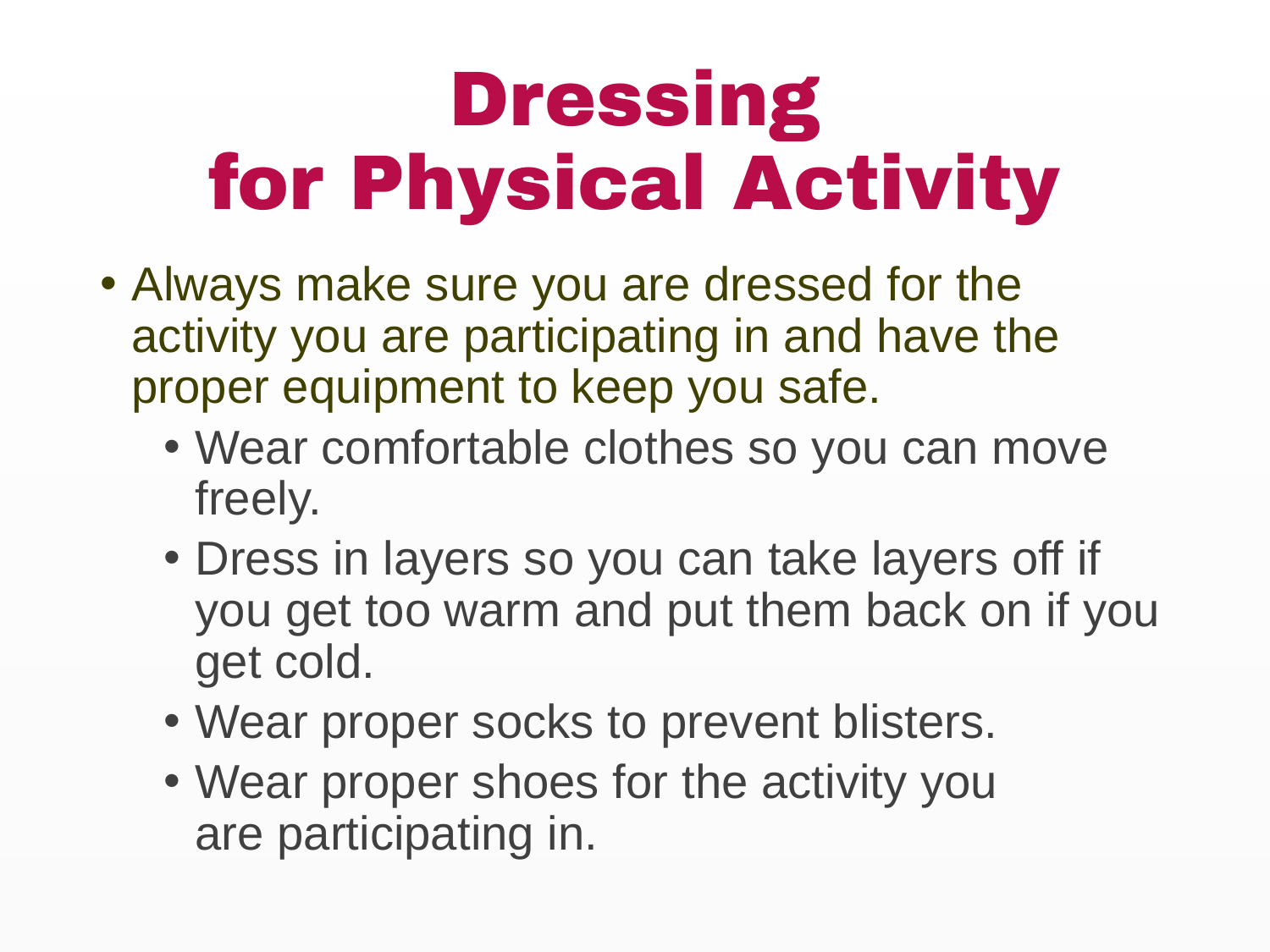

# Dressing for Physical Activity
Always make sure you are dressed for the activity you are participating in and have the proper equipment to keep you safe.
Wear comfortable clothes so you can move freely.
Dress in layers so you can take layers off if you get too warm and put them back on if you get cold.
Wear proper socks to prevent blisters.
Wear proper shoes for the activity you are participating in.